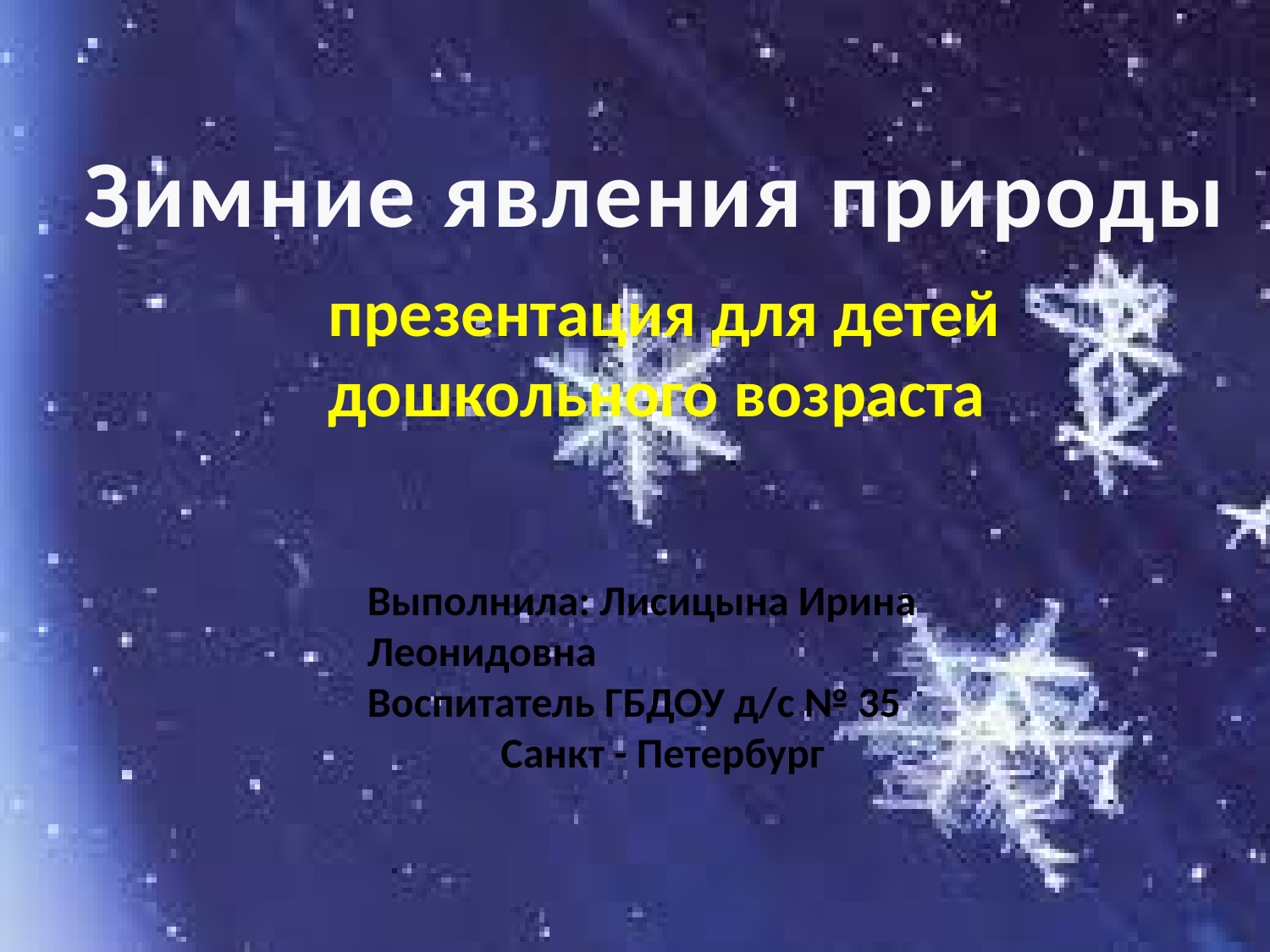

Зимние явления природы
# презентация для детей дошкольного возраста

Выполнила: Лисицына Ирина Леонидовна
Воспитатель ГБДОУ д/с № 35
              Санкт - Петербург